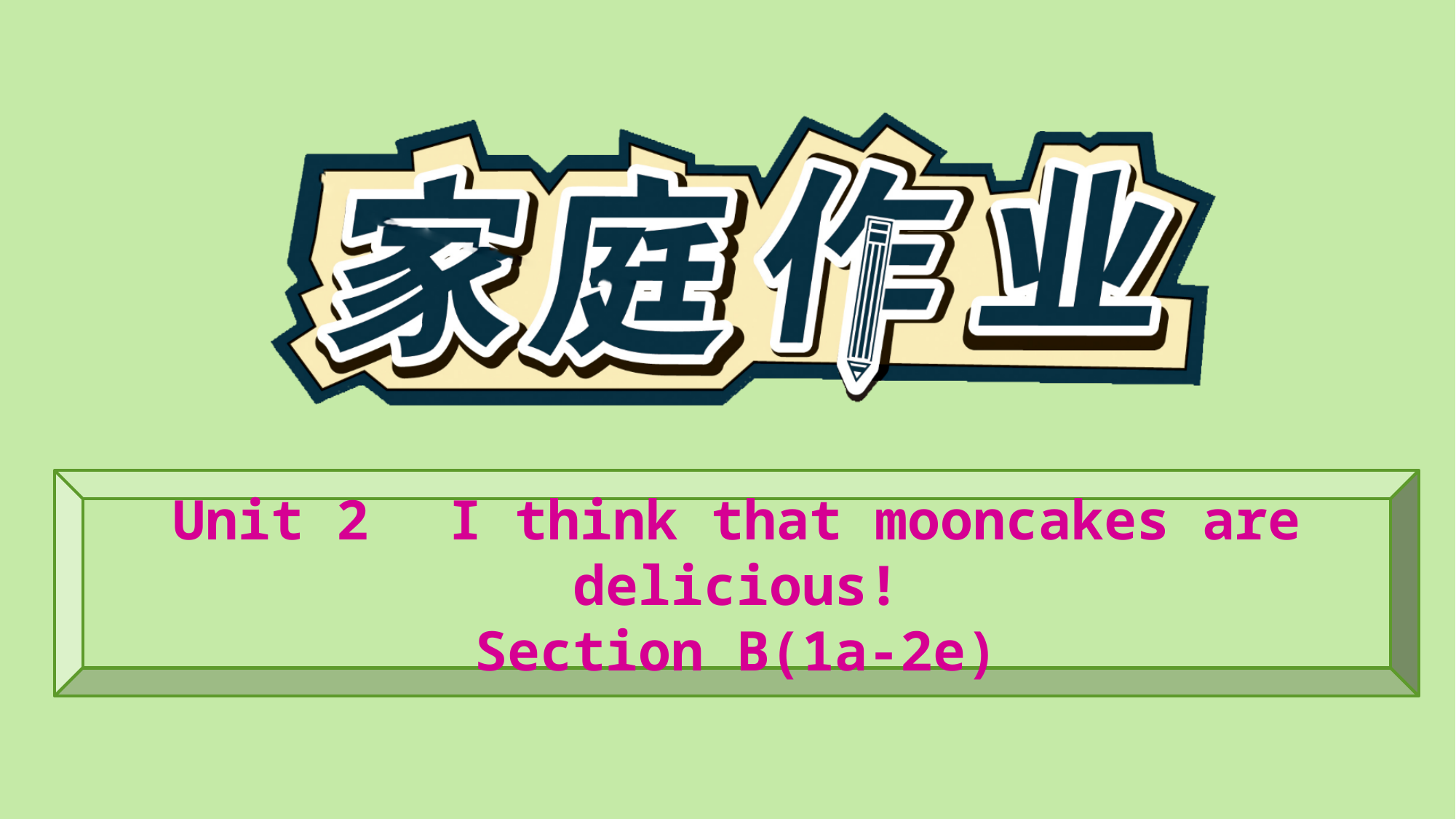

Unit 2　I think that mooncakes are delicious!
Section B(1a-2e)